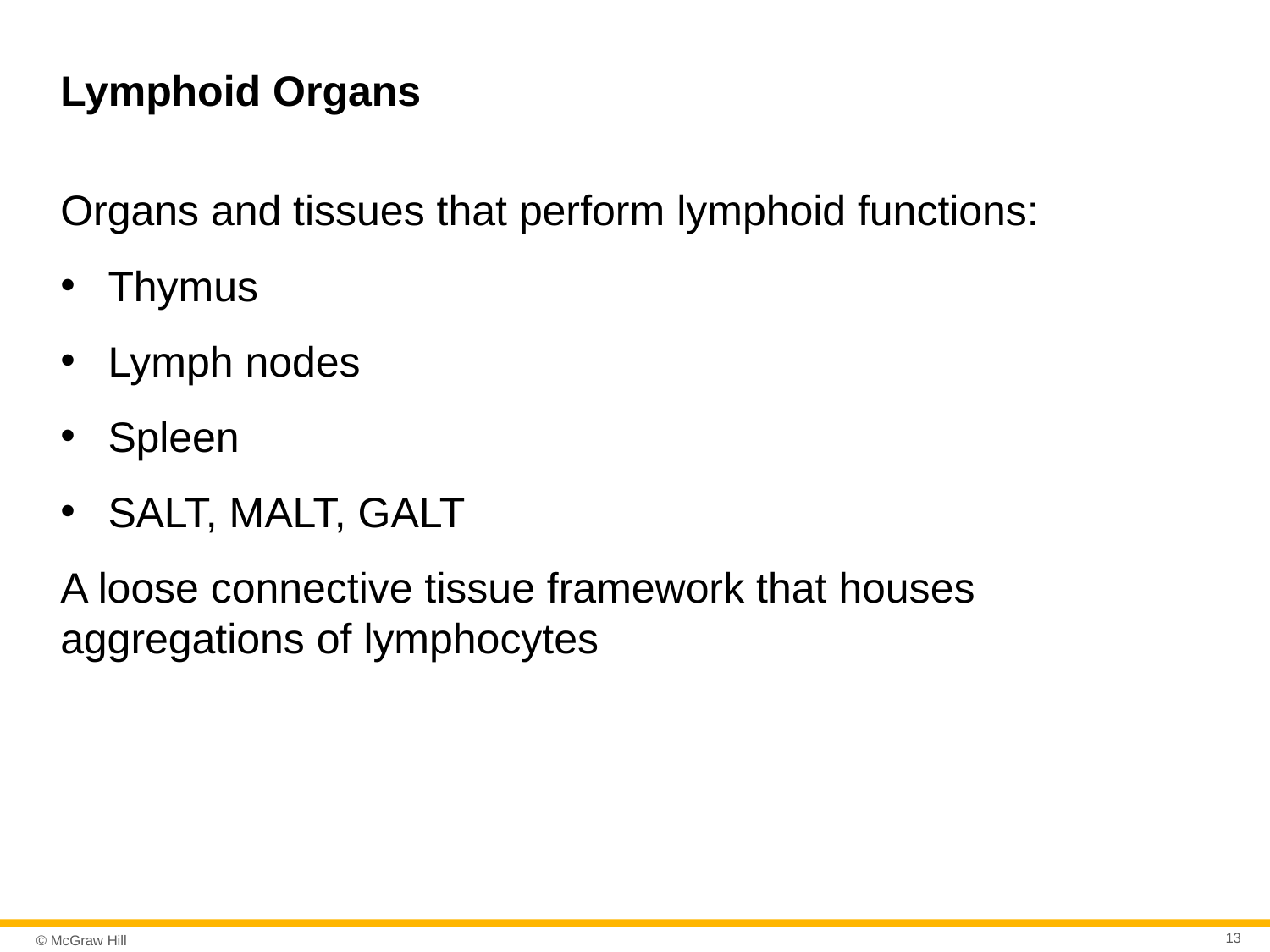

# Lymphoid Organs
Organs and tissues that perform lymphoid functions:
Thymus
Lymph nodes
Spleen
SALT, MALT, GALT
A loose connective tissue framework that houses aggregations of lymphocytes